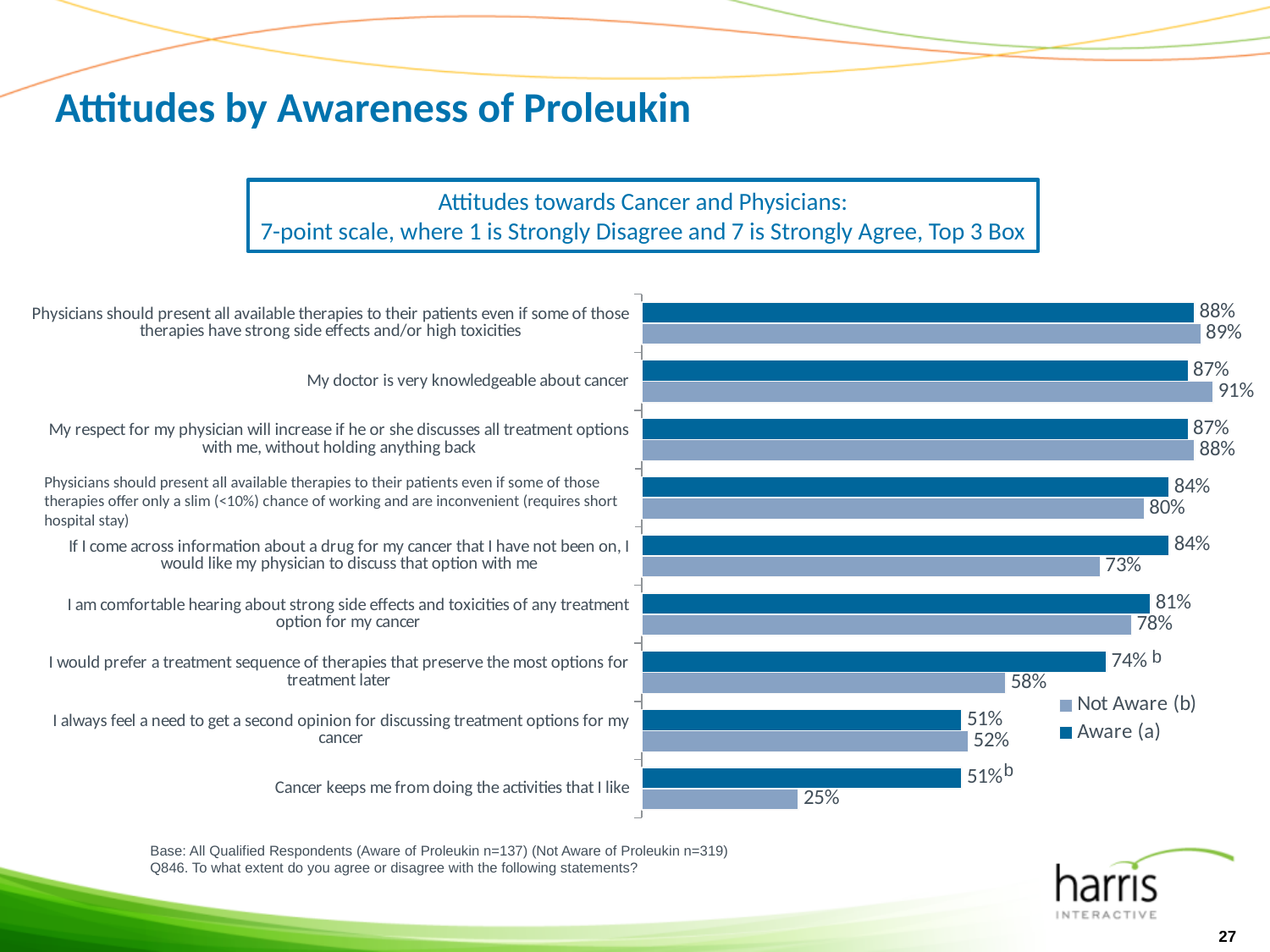

# Attitudes by Awareness of Proleukin
Attitudes towards Cancer and Physicians:
7-point scale, where 1 is Strongly Disagree and 7 is Strongly Agree, Top 3 Box

### Chart

| Category | Aware (a) | Not Aware (b) |
|---|---|---|
| Physicians should present all available therapies to their patients even if some of those therapies have strong side effects and/or high toxicities | 0.88 | 0.89 |
| My doctor is very knowledgeable about cancer | 0.8700000000000011 | 0.91 |
| My respect for my physician will increase if he or she discusses all treatment options with me, without holding anything back | 0.8700000000000011 | 0.88 |
| Physicians should present all available therapies to their patients even if some of those therapies offer only a slim (<10%) chance of working and are inconvenient (requires short hospital stay) | 0.8400000000000006 | 0.8 |
| If I come across information about a drug for my cancer that I have not been on, I would like my physician to discuss that option with me | 0.8400000000000006 | 0.7300000000000006 |
| I am comfortable hearing about strong side effects and toxicities of any treatment option for my cancer | 0.81 | 0.78 |
| I would prefer a treatment sequence of therapies that preserve the most options for treatment later | 0.7400000000000011 | 0.5800000000000001 |
| I always feel a need to get a second opinion for discussing treatment options for my cancer | 0.51 | 0.52 |
| Cancer keeps me from doing the activities that I like | 0.51 | 0.25 |
Physicians should present all available therapies to their patients even if some of those therapies offer only a slim (<10%) chance of working and are inconvenient (requires short hospital stay)
b
b
Base: All Qualified Respondents (Aware of Proleukin n=137) (Not Aware of Proleukin n=319)
Q846. To what extent do you agree or disagree with the following statements?
27